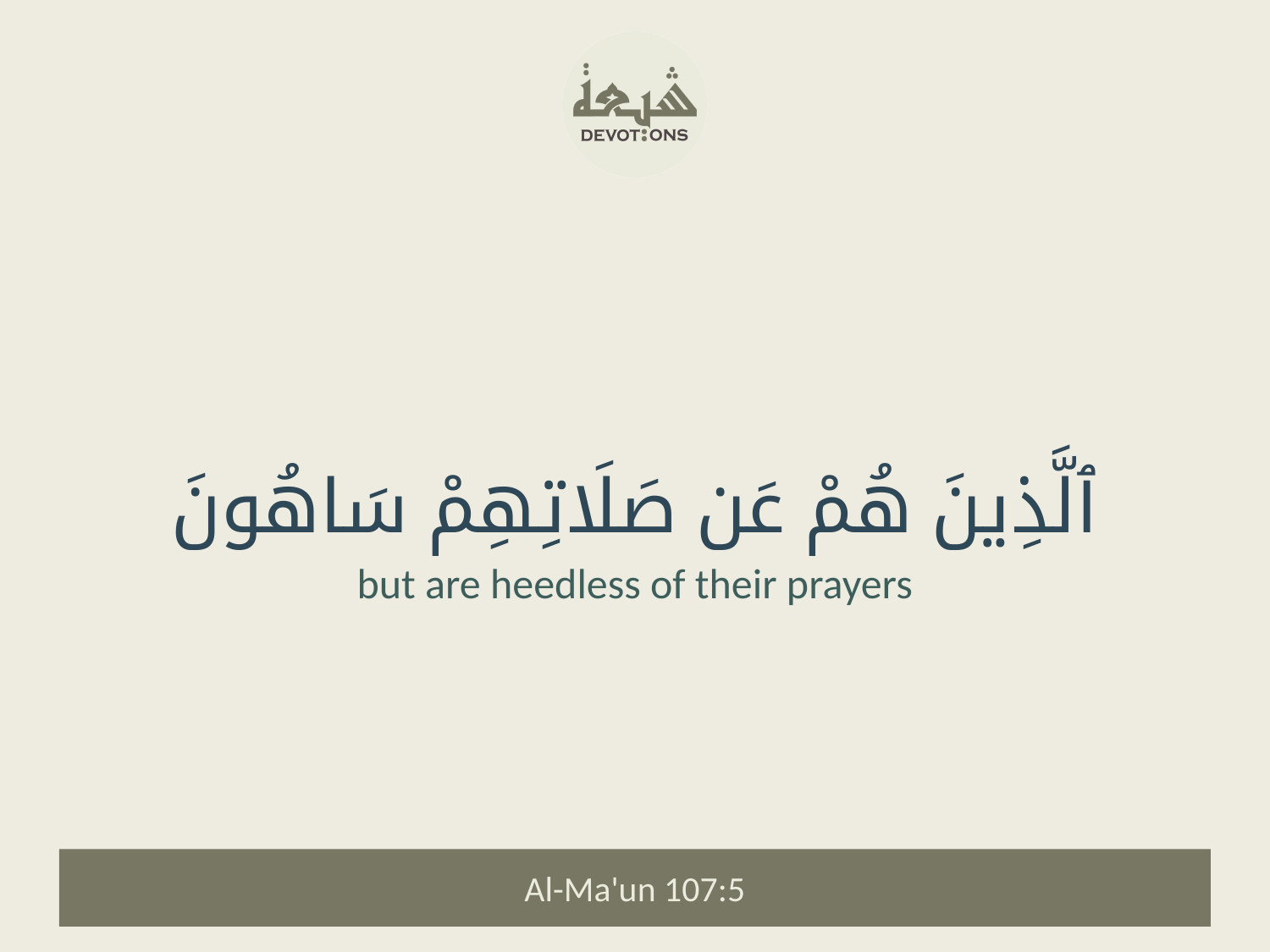

ٱلَّذِينَ هُمْ عَن صَلَاتِهِمْ سَاهُونَ
but are heedless of their prayers
Al-Ma'un 107:5